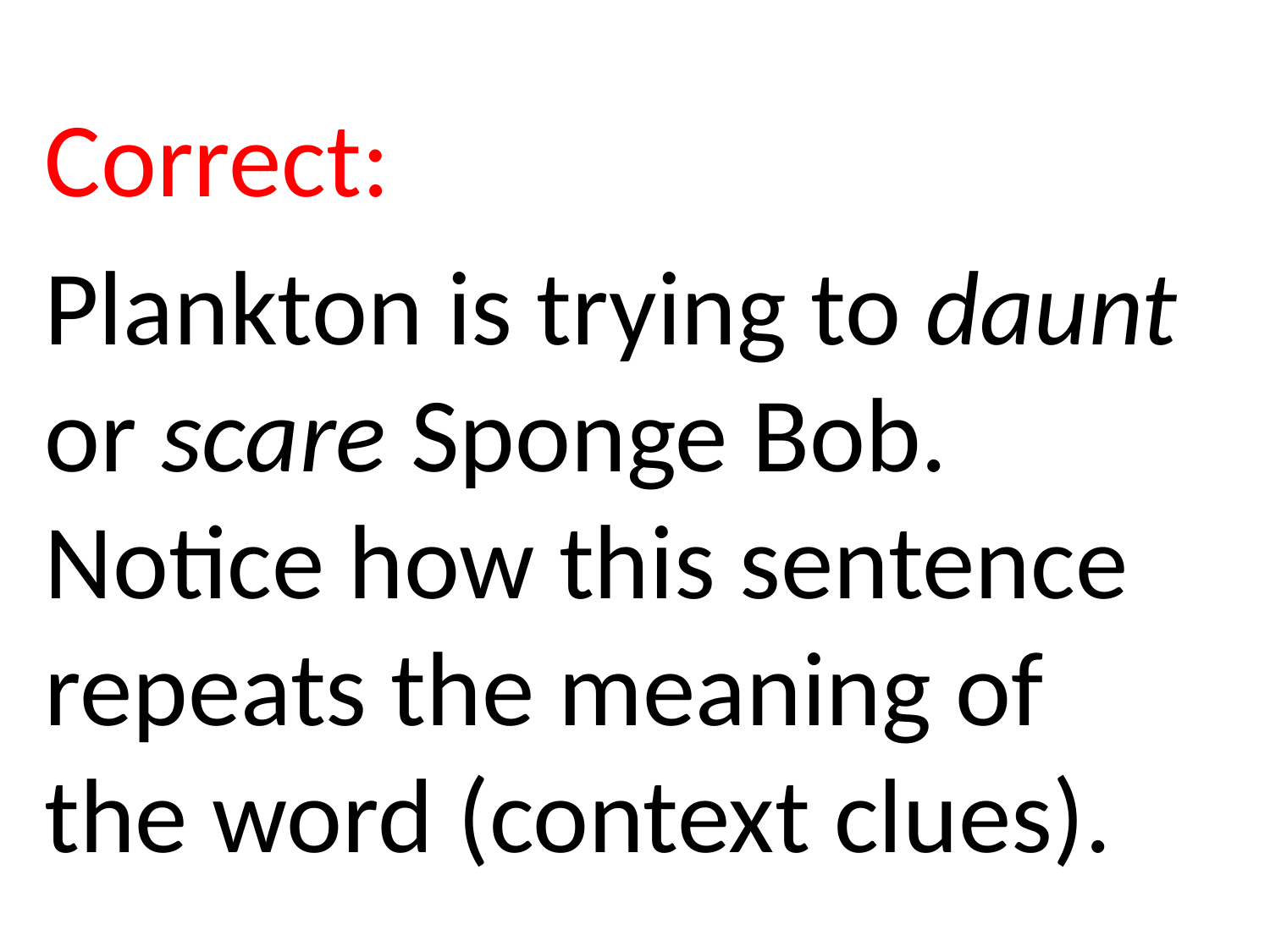

Correct:
Plankton is trying to daunt or scare Sponge Bob. Notice how this sentence repeats the meaning of the word (context clues).